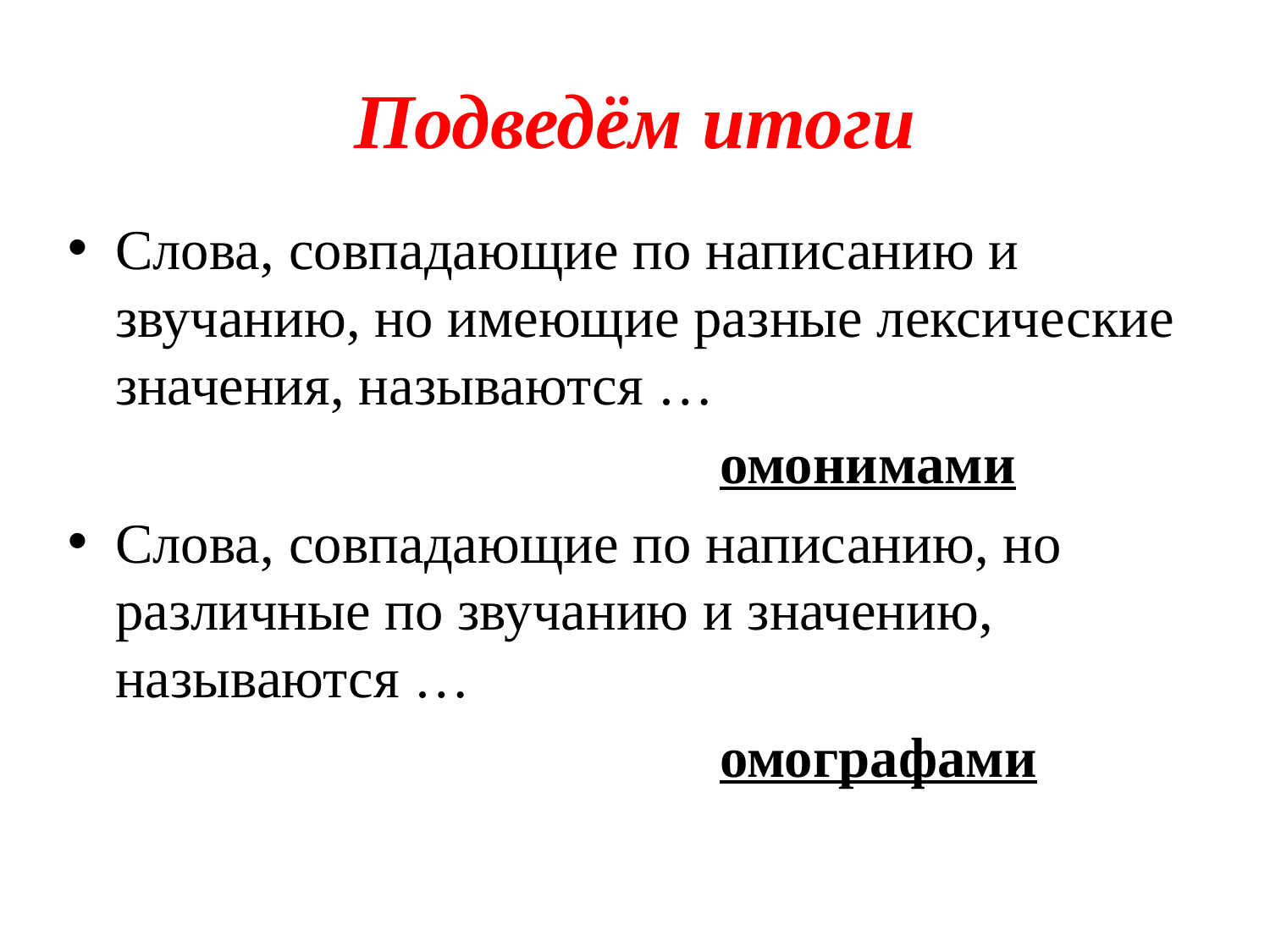

# Подведём итоги

Слова, совпадающие по написанию и звучанию, но имеющие разные лексические значения, называются …
                                              омонимами
Слова, совпадающие по написанию, но различные по звучанию и значению, называются …
                                              омографами